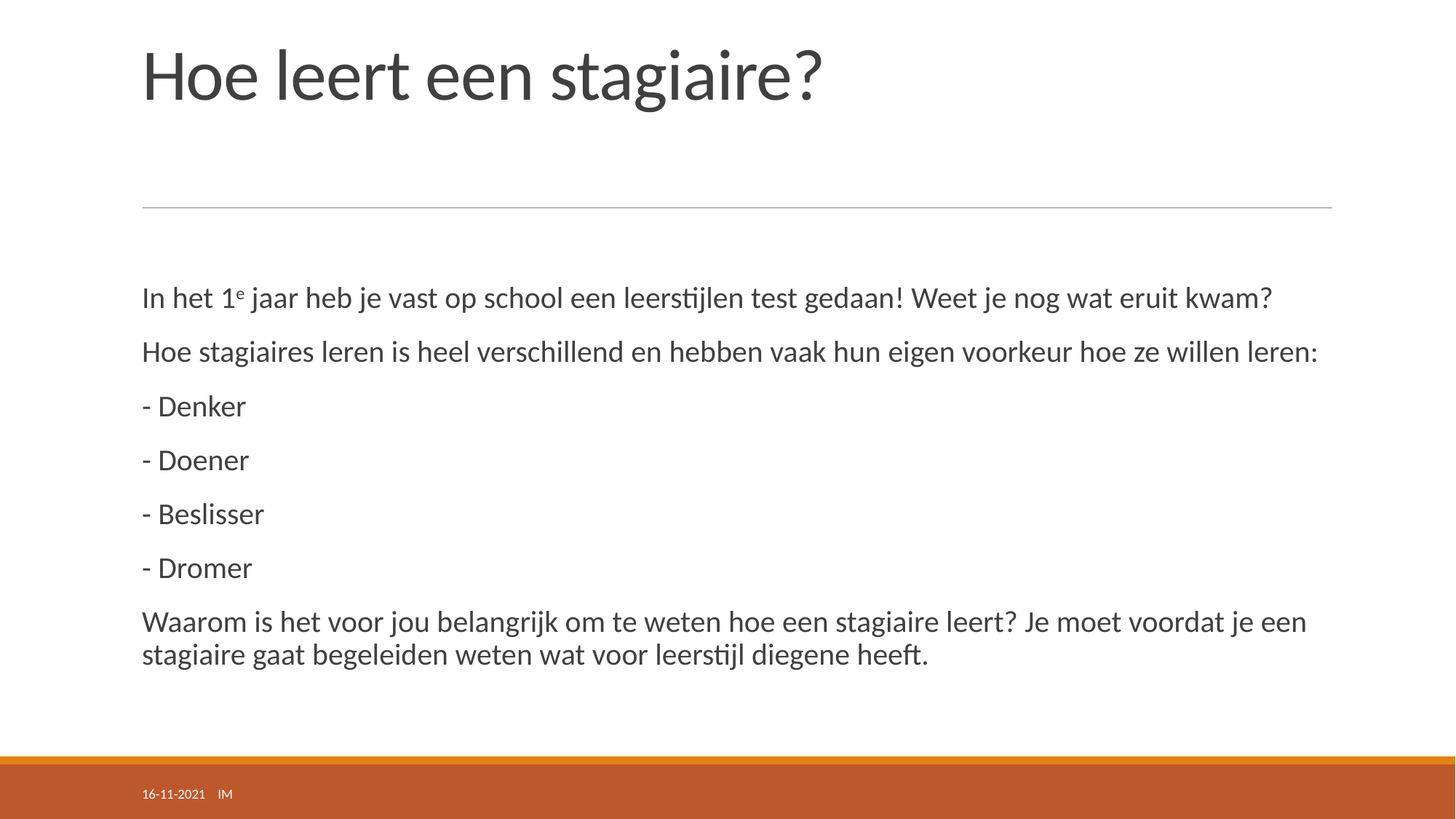

# Hoe leert een stagiaire?

In het 1e jaar heb je vast op school een leerstijlen test gedaan! Weet je nog wat eruit kwam?
Hoe stagiaires leren is heel verschillend en hebben vaak hun eigen voorkeur hoe ze willen leren:
- Denker
- Doener
- Beslisser
- Dromer
Waarom is het voor jou belangrijk om te weten hoe een stagiaire leert? Je moet voordat je een stagiaire gaat begeleiden weten wat voor leerstijl diegene heeft.
16-11-2021    IM